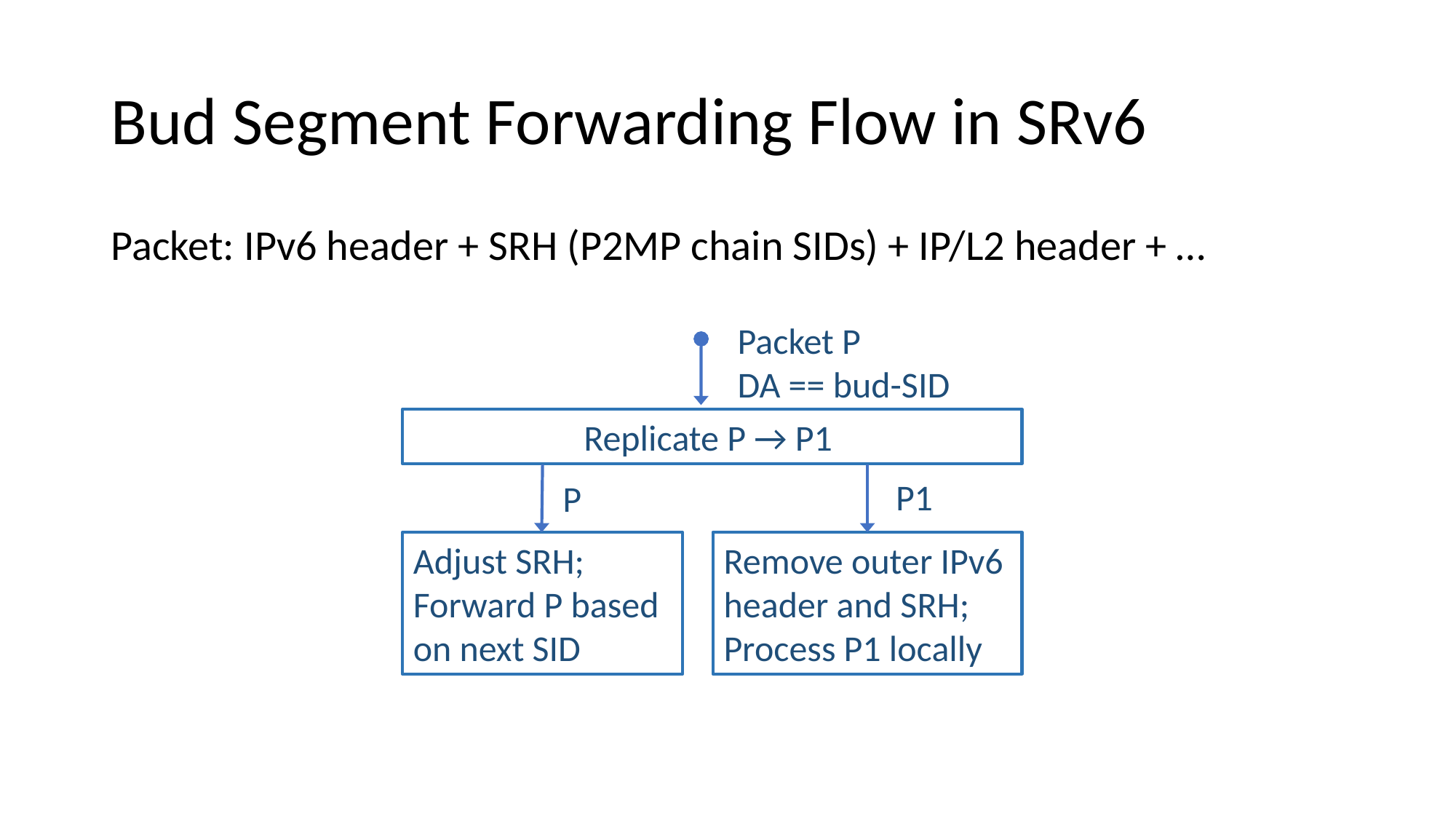

# Bud Segment Forwarding Flow in SRv6
Packet: IPv6 header + SRH (P2MP chain SIDs) + IP/L2 header + …
Packet P
DA == bud-SID
Replicate P → P1
P1
P
Adjust SRH;
Forward P based on next SID
Remove outer IPv6 header and SRH;
Process P1 locally